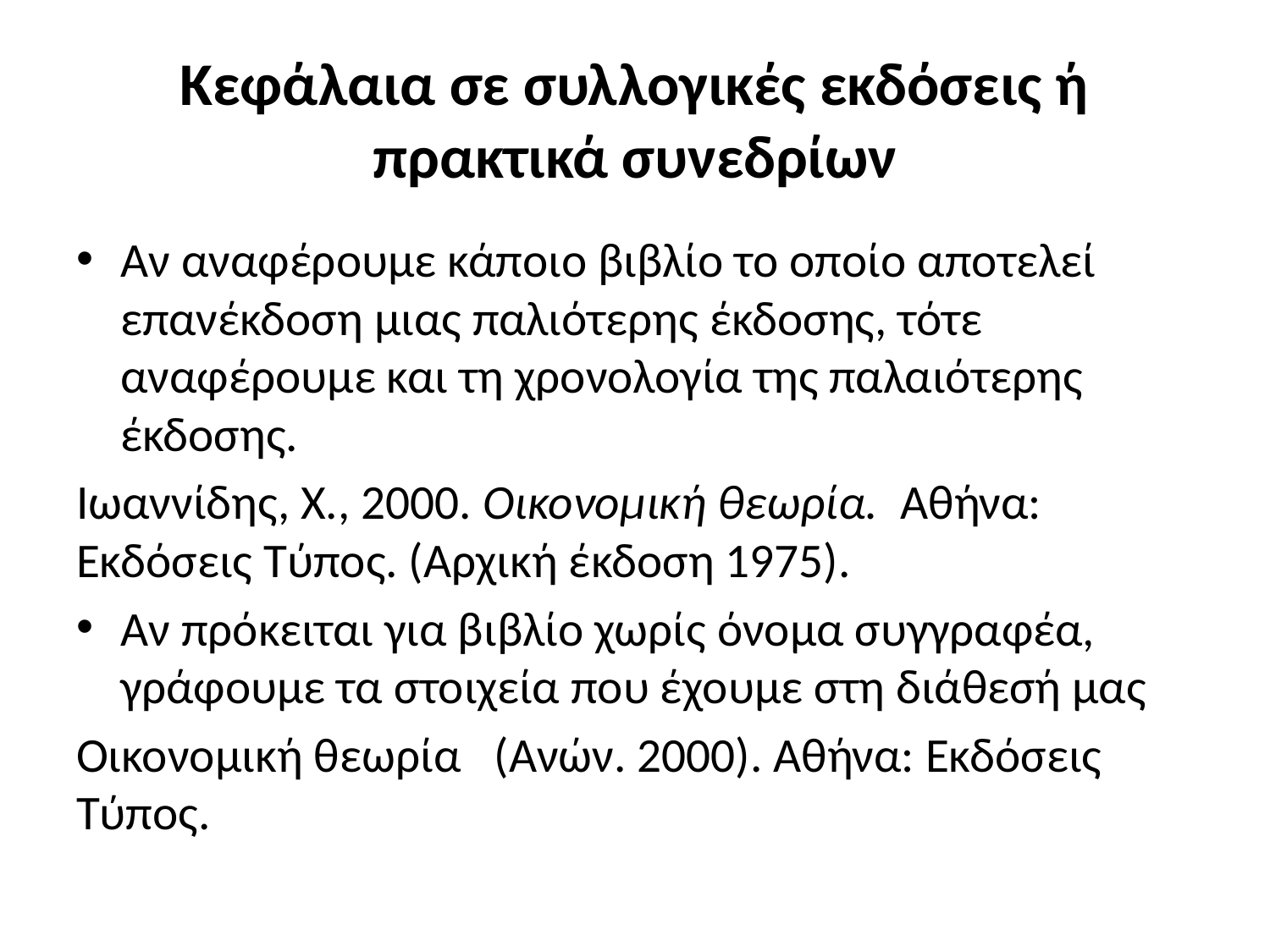

# Κεφάλαια σε συλλογικές εκδόσεις ή πρακτικά συνεδρίων
Αν αναφέρουμε κάποιο βιβλίο το οποίο αποτελεί επανέκδοση μιας παλιότερης έκδοσης, τότε αναφέρουμε και τη χρονολογία της παλαιότερης έκδοσης.
Ιωαννίδης, Χ., 2000. Οικονομική θεωρία.  Αθήνα: Εκδόσεις Τύπος. (Αρχική έκδοση 1975).
Αν πρόκειται για βιβλίο χωρίς όνομα συγγραφέα, γράφουμε τα στοιχεία που έχουμε στη διάθεσή μας
Οικονομική θεωρία   (Ανών. 2000). Αθήνα: Εκδόσεις Τύπος.